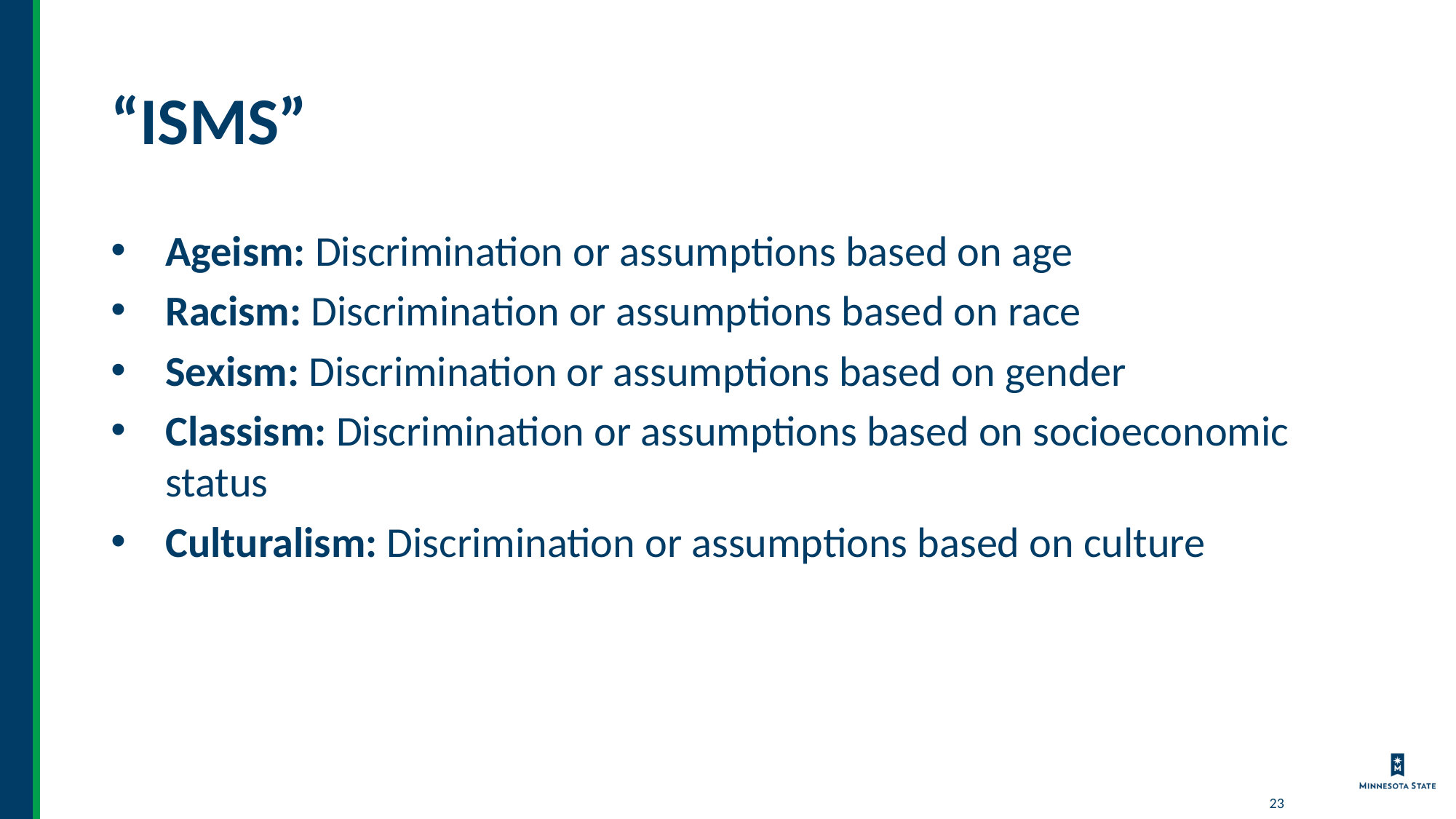

# “ISMS”
Ageism: Discrimination or assumptions based on age
Racism: Discrimination or assumptions based on race
Sexism: Discrimination or assumptions based on gender
Classism: Discrimination or assumptions based on socioeconomic status
Culturalism: Discrimination or assumptions based on culture

23